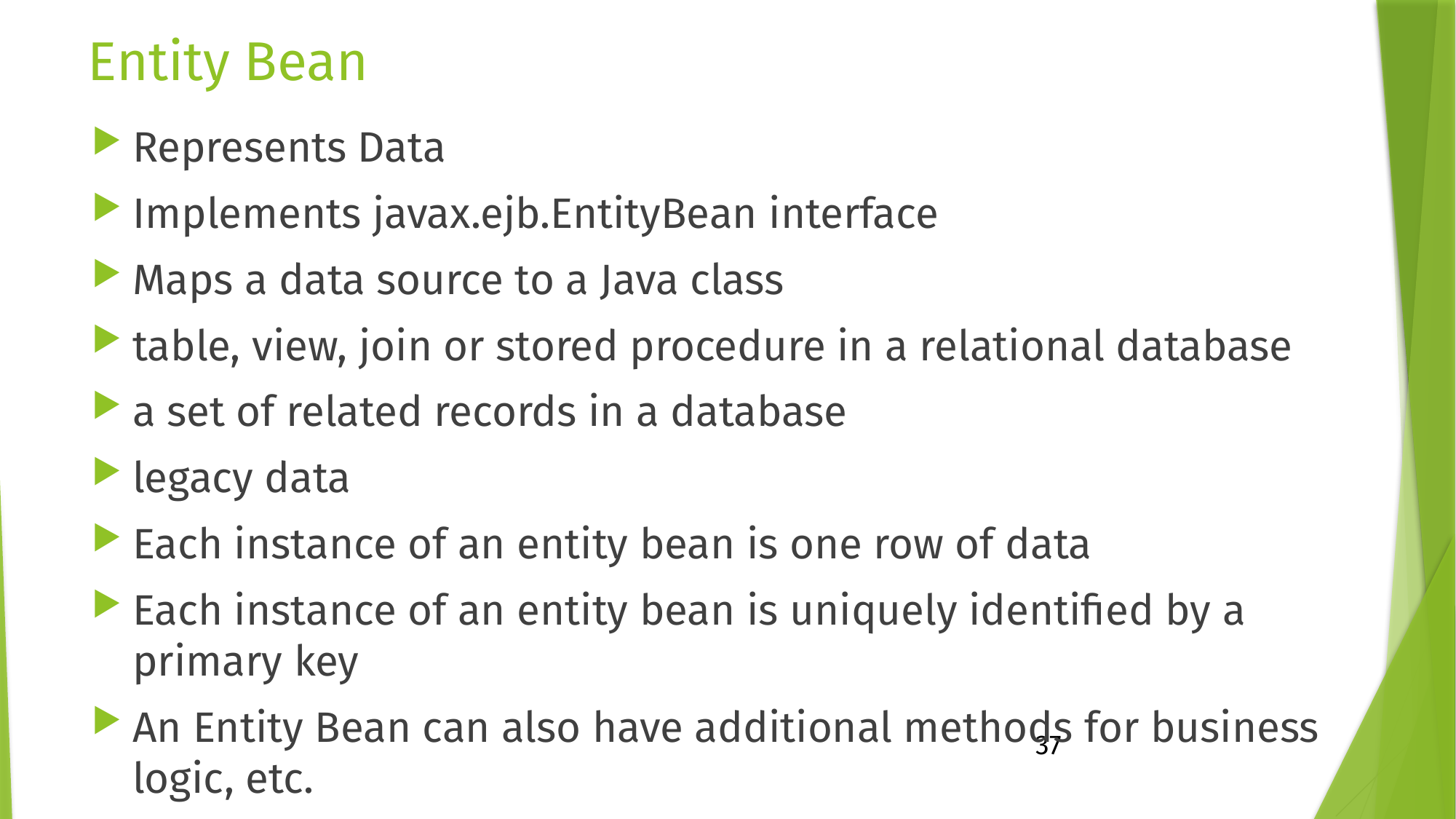

# Entity Bean
Represents Data
Implements javax.ejb.EntityBean interface
Maps a data source to a Java class
table, view, join or stored procedure in a relational database
a set of related records in a database
legacy data
Each instance of an entity bean is one row of data
Each instance of an entity bean is uniquely identified by a primary key
An Entity Bean can also have additional methods for business logic, etc.
37